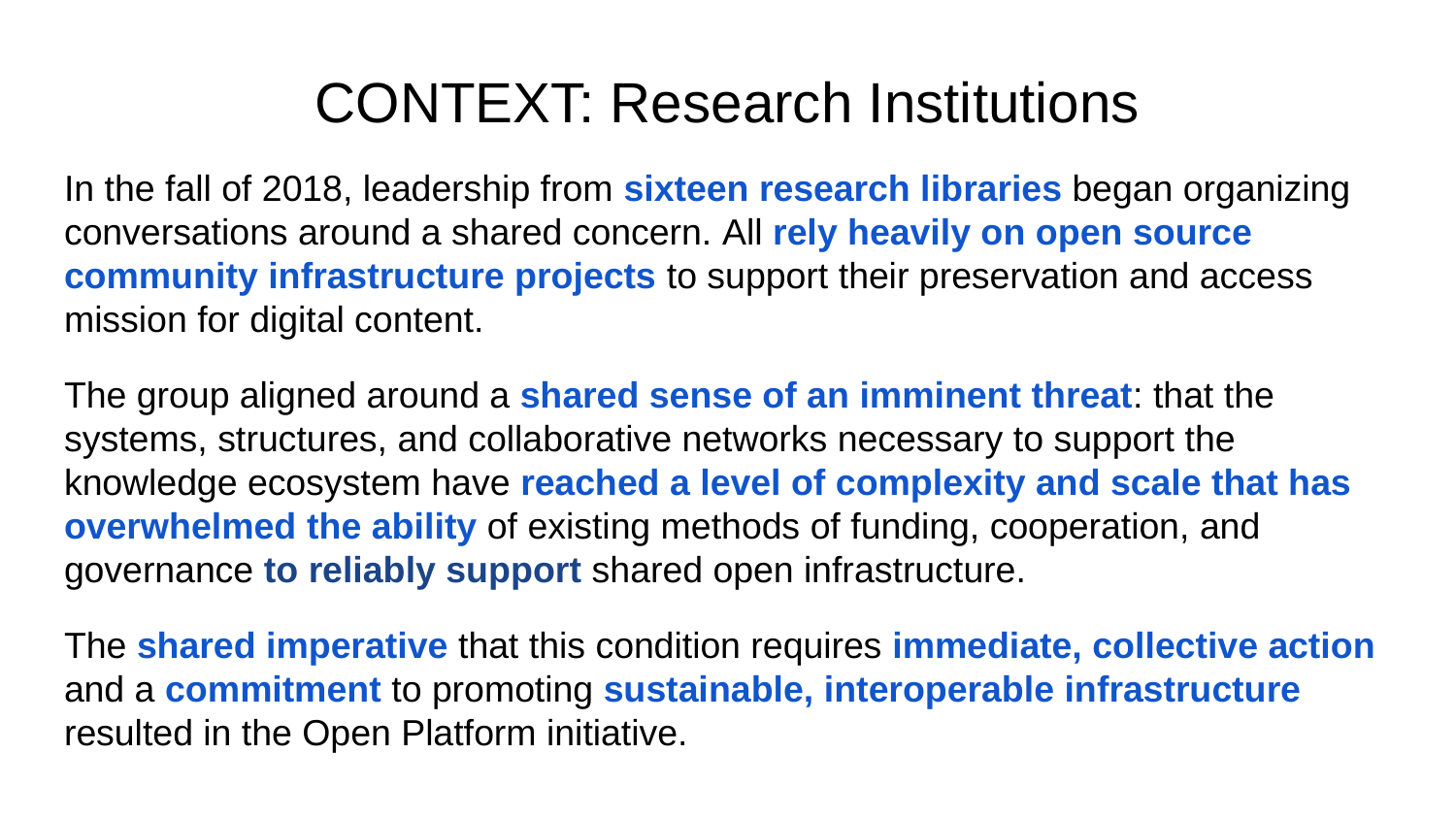

# CONTEXT: Research Institutions
In the fall of 2018, leadership from sixteen research libraries began organizing conversations around a shared concern. All rely heavily on open source community infrastructure projects to support their preservation and access mission for digital content.
The group aligned around a shared sense of an imminent threat: that the systems, structures, and collaborative networks necessary to support the knowledge ecosystem have reached a level of complexity and scale that has overwhelmed the ability of existing methods of funding, cooperation, and governance to reliably support shared open infrastructure.
The shared imperative that this condition requires immediate, collective action and a commitment to promoting sustainable, interoperable infrastructure resulted in the Open Platform initiative.